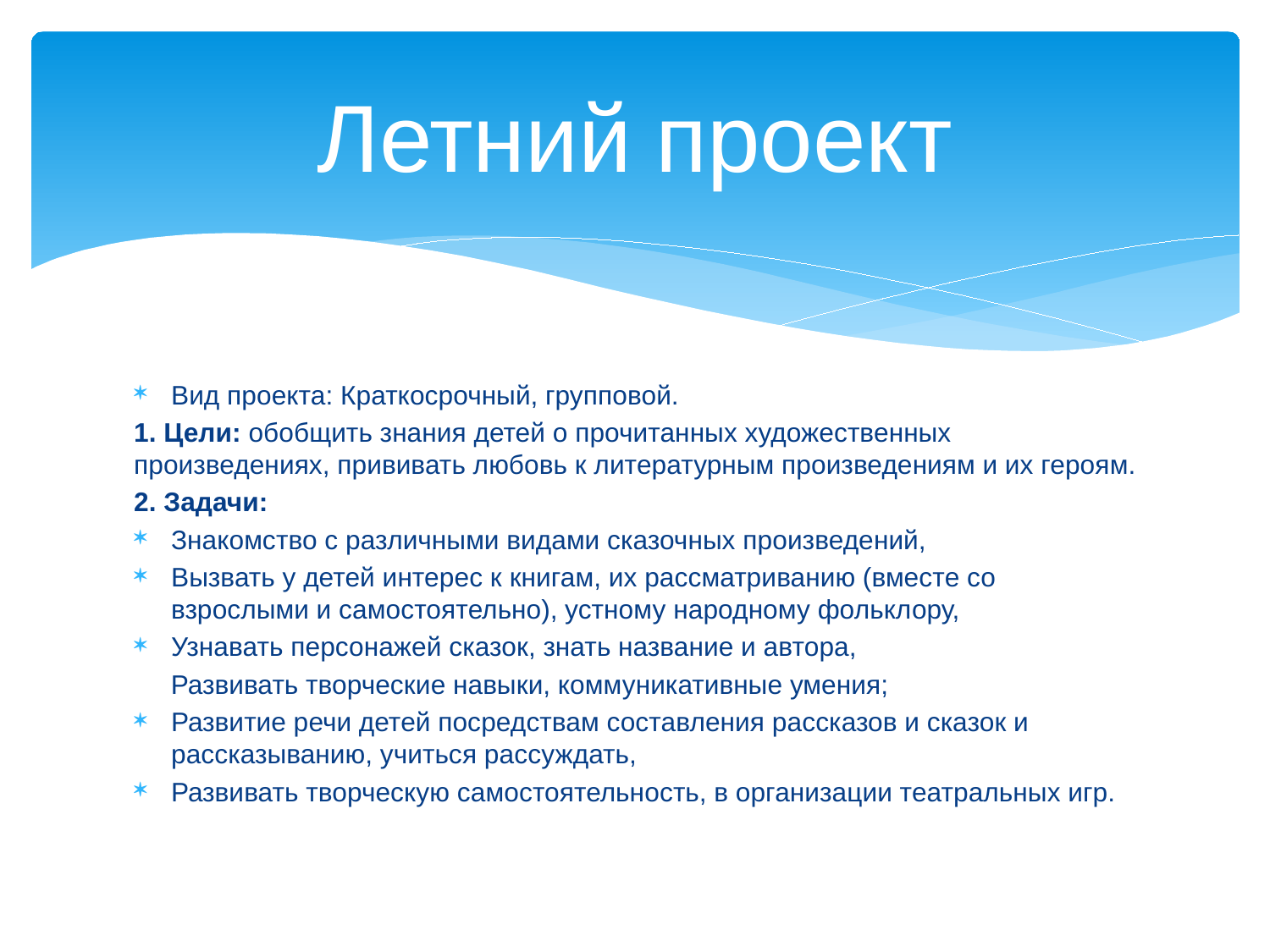

# Летний проект
Вид проекта: Краткосрочный, групповой.
1. Цели: обобщить знания детей о прочитанных художественных произведениях, прививать любовь к литературным произведениям и их героям.
2. Задачи:
Знакомство с различными видами сказочных произведений,
Вызвать у детей интерес к книгам, их рассматриванию (вместе со взрослыми и самостоятельно), устному народному фольклору,
Узнавать персонажей сказок, знать название и автора,
     Развивать творческие навыки, коммуникативные умения;
Развитие речи детей посредствам составления рассказов и сказок и рассказыванию, учиться рассуждать,
Развивать творческую самостоятельность, в организации театральных игр.